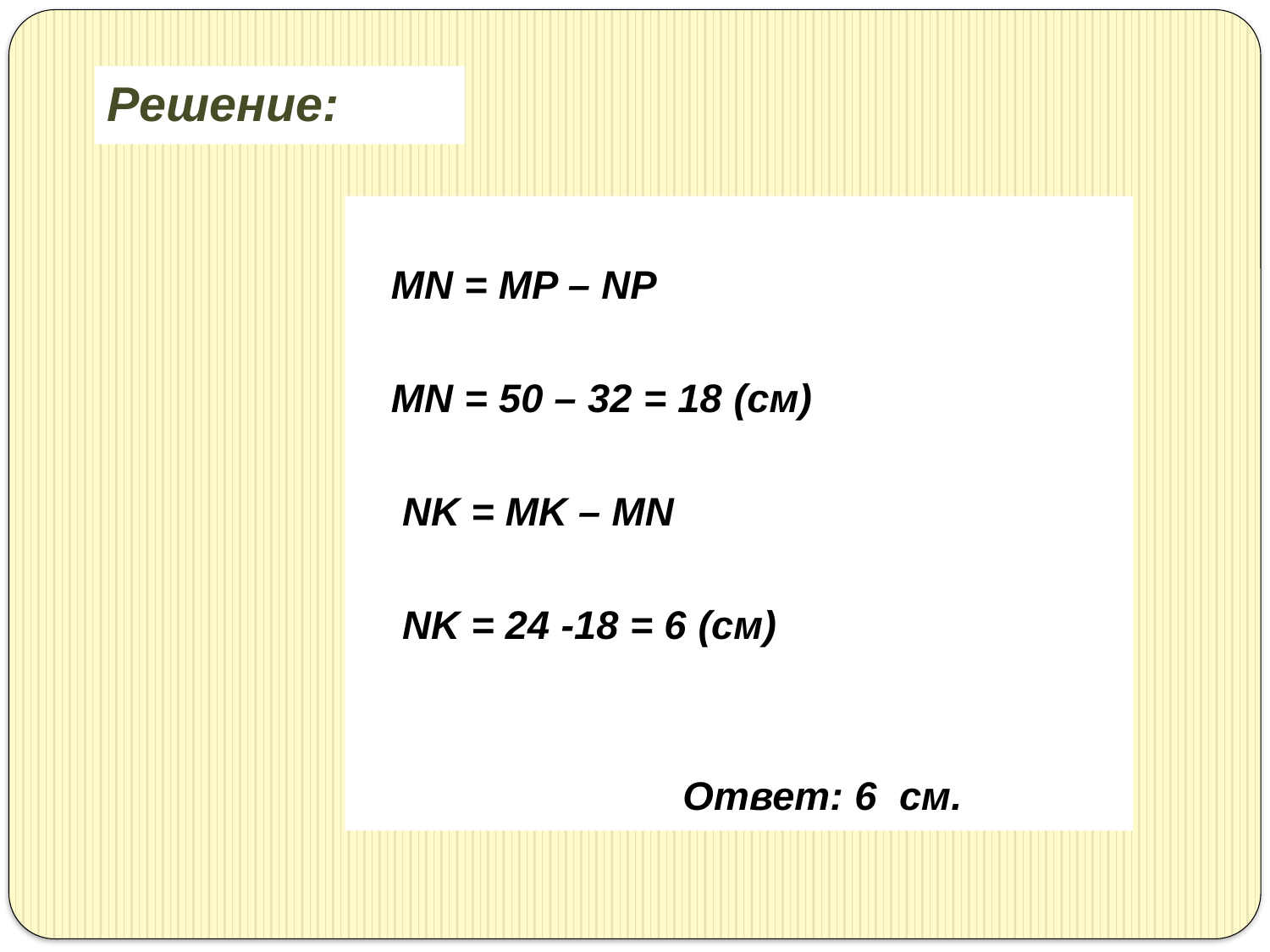

# Решение:

   MN = MP – NP

   MN = 50 – 32 = 18 (см)

    NK = MK – MN

    NK = 24 -18 = 6 (см)

                             Ответ: 6  см.